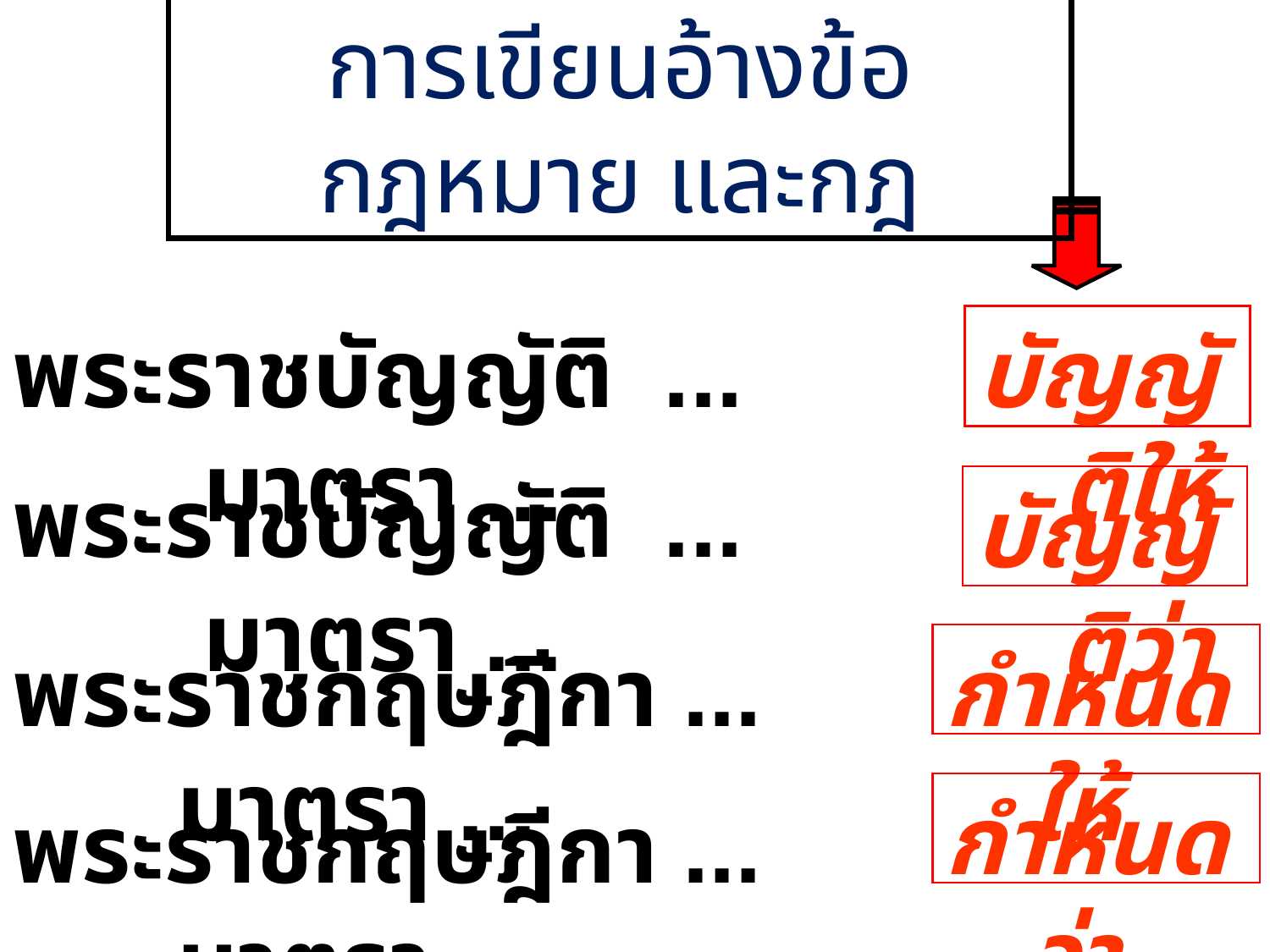

# การเขียนอ้างข้อกฎหมาย และกฎ

พระราชบัญญัติ  ...             มาตรา ...
บัญญัติให้
พระราชบัญญัติ  ...             มาตรา ...
บัญญัติว่า
พระราชกฤษฎีกา ...           มาตรา ...
กำหนดให้
กำหนดว่า
พระราชกฤษฎีกา ...           มาตรา ...